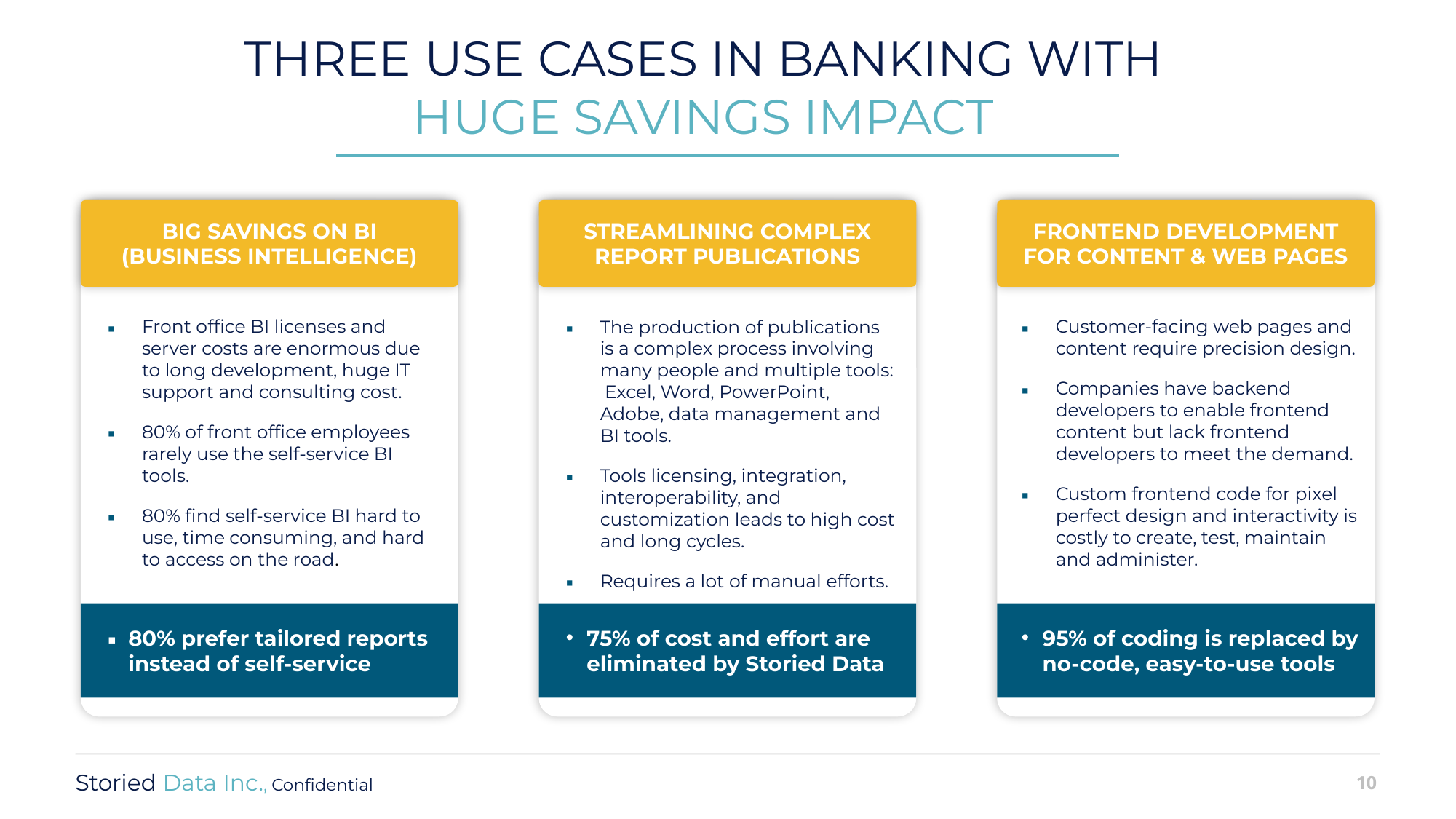

THREE USE CASES IN BANKING WITH HUGE SAVINGS IMPACT

BIG SAVINGS ON BI
(BUSINESS INTELLIGENCE)
STREAMLINING COMPLEX REPORT PUBLICATIONS
FRONTEND DEVELOPMENT FOR CONTENT & WEB PAGES
Front office BI licenses and server costs are enormous due to long development, huge IT support and consulting cost.
80% of front office employees rarely use the self-service BI tools.
80% find self-service BI hard to use, time consuming, and hard to access on the road.
The production of publications is a complex process involving many people and multiple tools:  Excel, Word, PowerPoint, Adobe, data management and BI tools.
Tools licensing, integration, interoperability, and customization leads to high cost and long cycles.
Requires a lot of manual efforts.
Customer-facing web pages and content require precision design.
Companies have backend developers to enable frontend content but lack frontend developers to meet the demand.
Custom frontend code for pixel perfect design and interactivity is costly to create, test, maintain and administer.

80% prefer tailored reports instead of self-service
75% of cost and effort are eliminated by Storied Data
95% of coding is replaced by no-code, easy-to-use tools